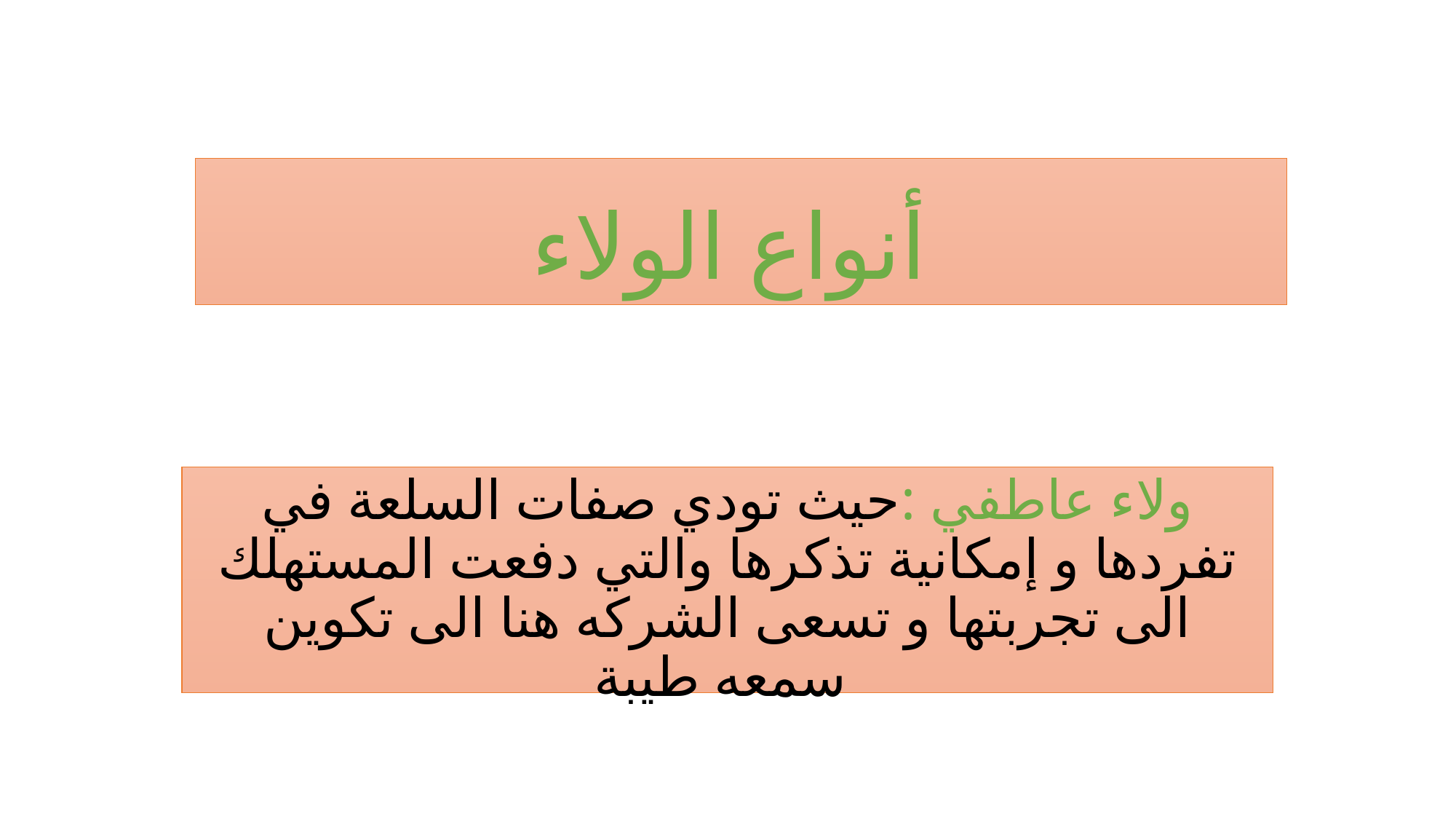

# أنواع الولاء
ولاء عاطفي :حيث تودي صفات السلعة في تفردها و إمكانية تذكرها والتي دفعت المستهلك الى تجربتها و تسعى الشركه هنا الى تكوين سمعه طيبة